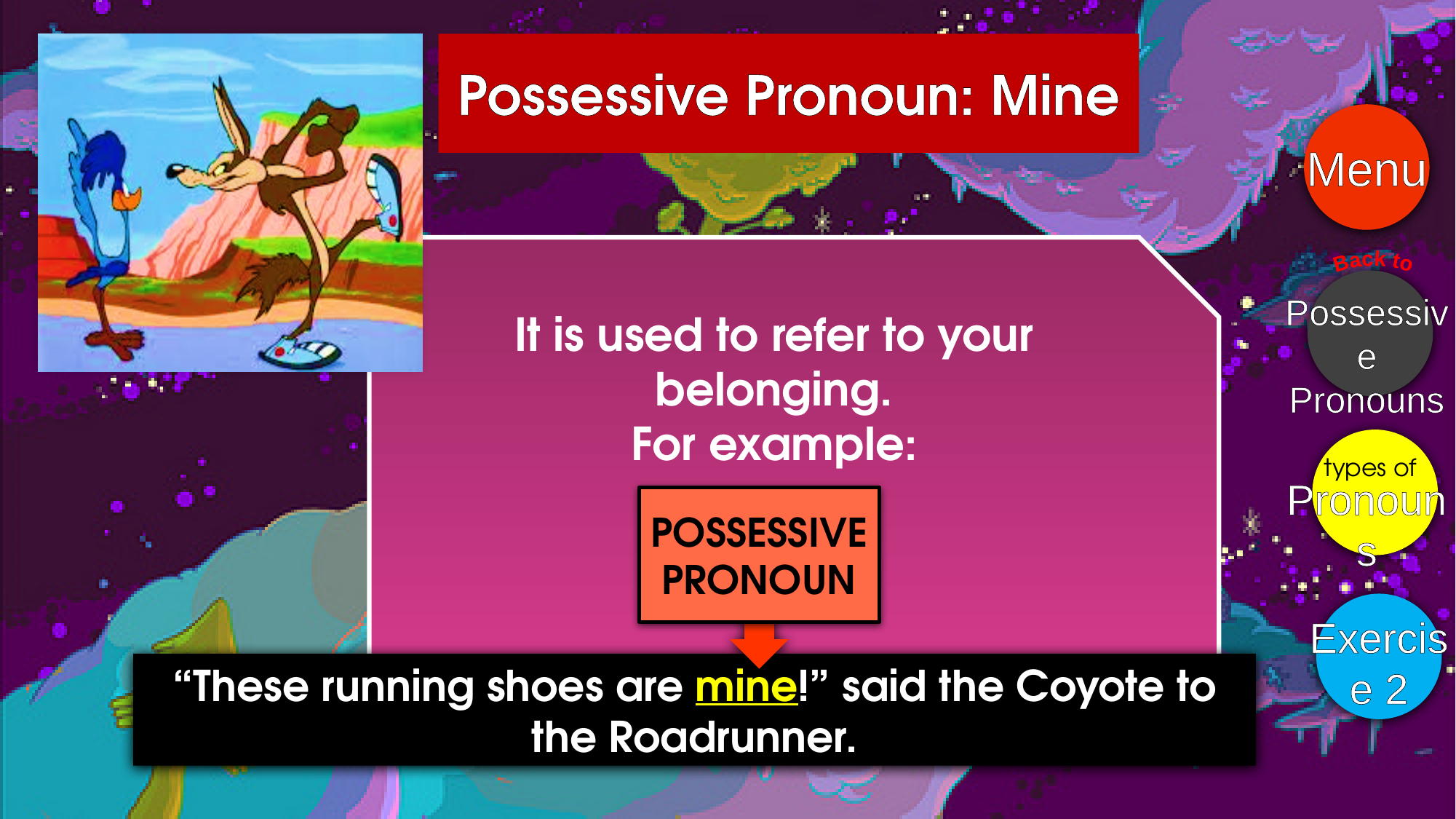

Possessive Pronoun: Mine

Menu

It is used to refer to your
belonging.
For example:

Back to

Possessive Pronouns

types of
Pronouns
POSSESSIVE PRONOUN

Exercise 2
“These running shoes are mine!” said the Coyote to the Roadrunner.